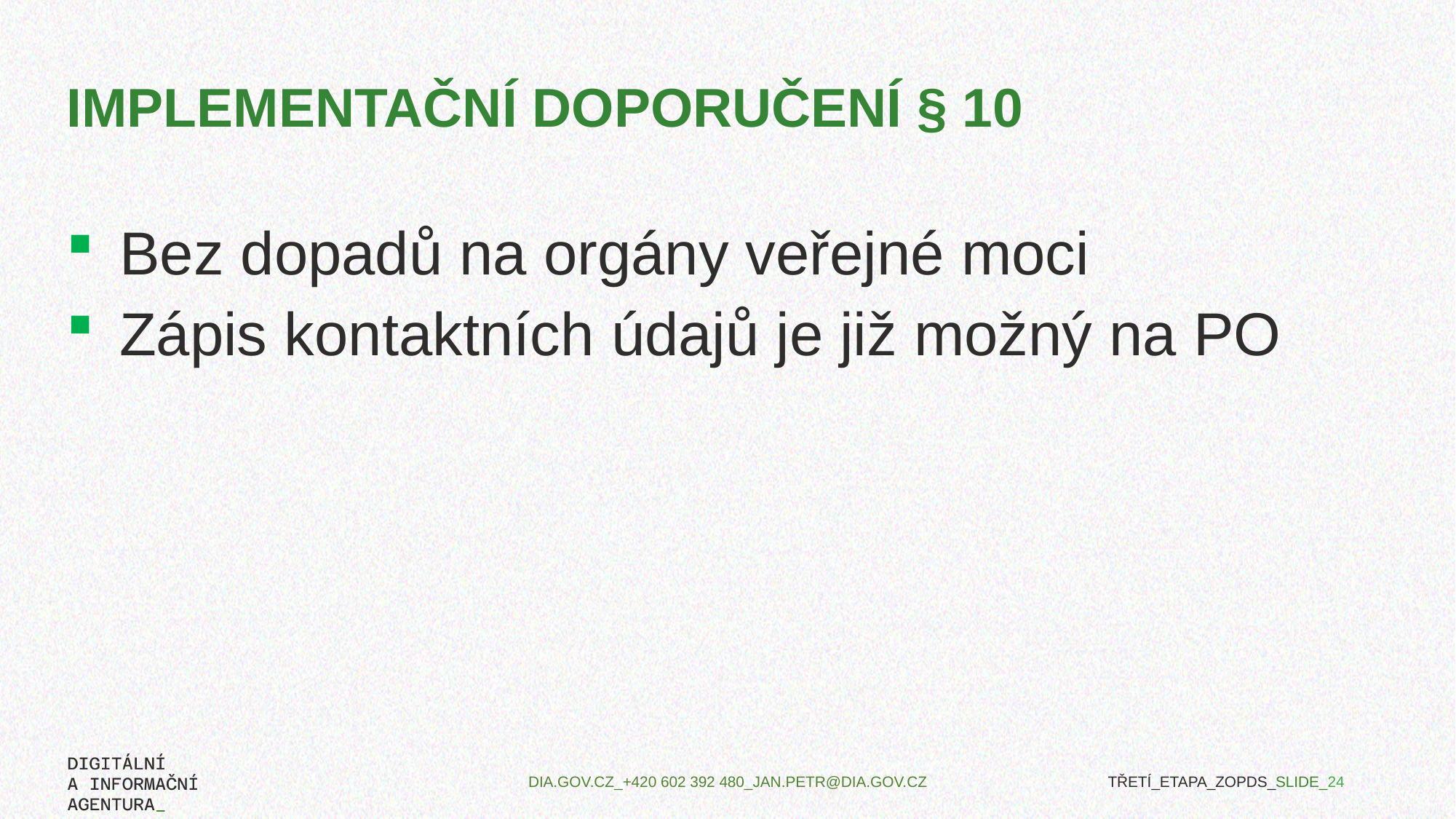

# Implementační doporučení § 10
Bez dopadů na orgány veřejné moci
Zápis kontaktních údajů je již možný na PO
TŘETÍ_ETAPA_ZOPDS_SLIDE_24
DIA.GOV.CZ_+420 602 392 480_JAN.PETR@DIA.GOV.CZ